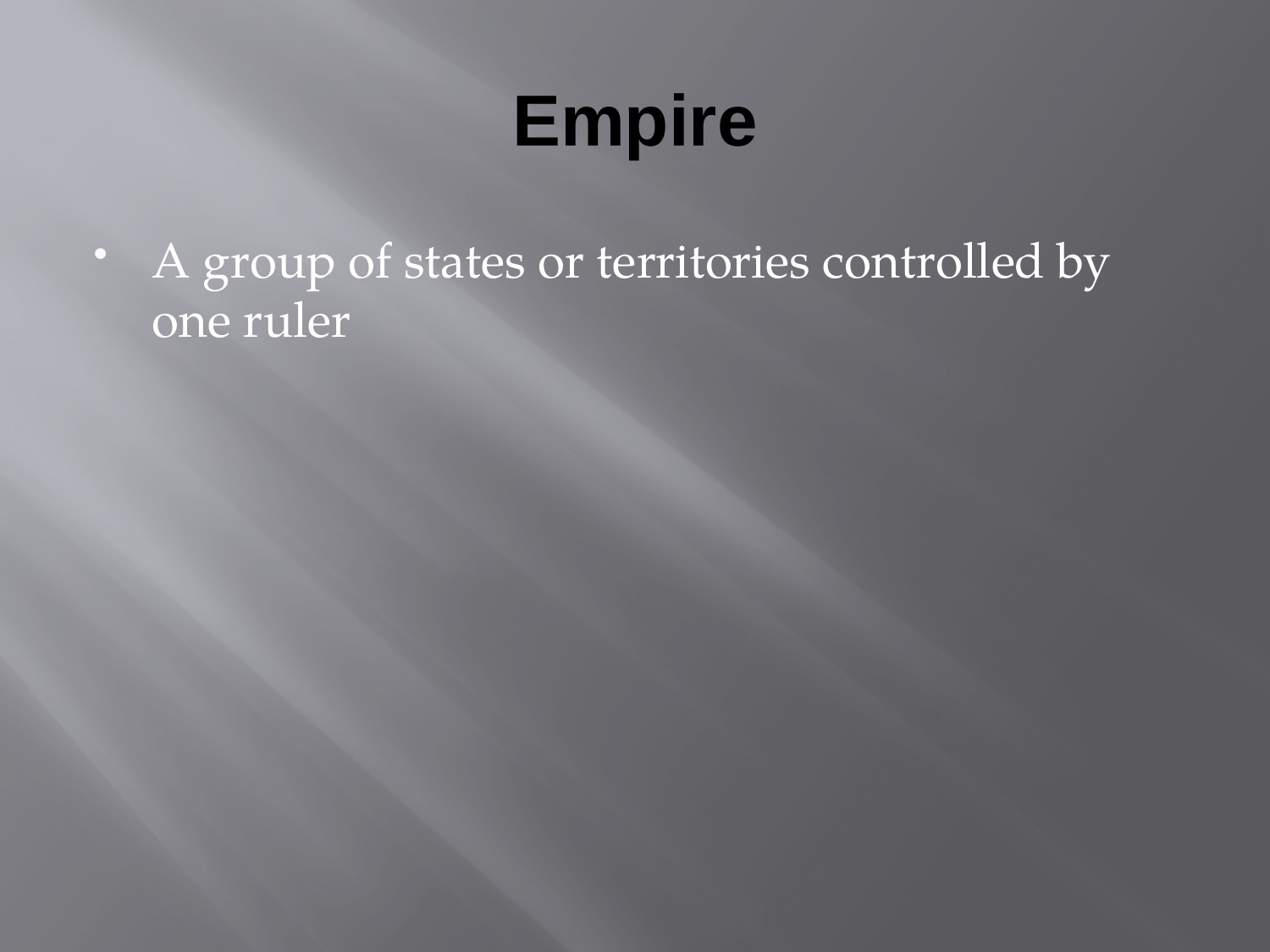

# Empire
A group of states or territories controlled by one ruler